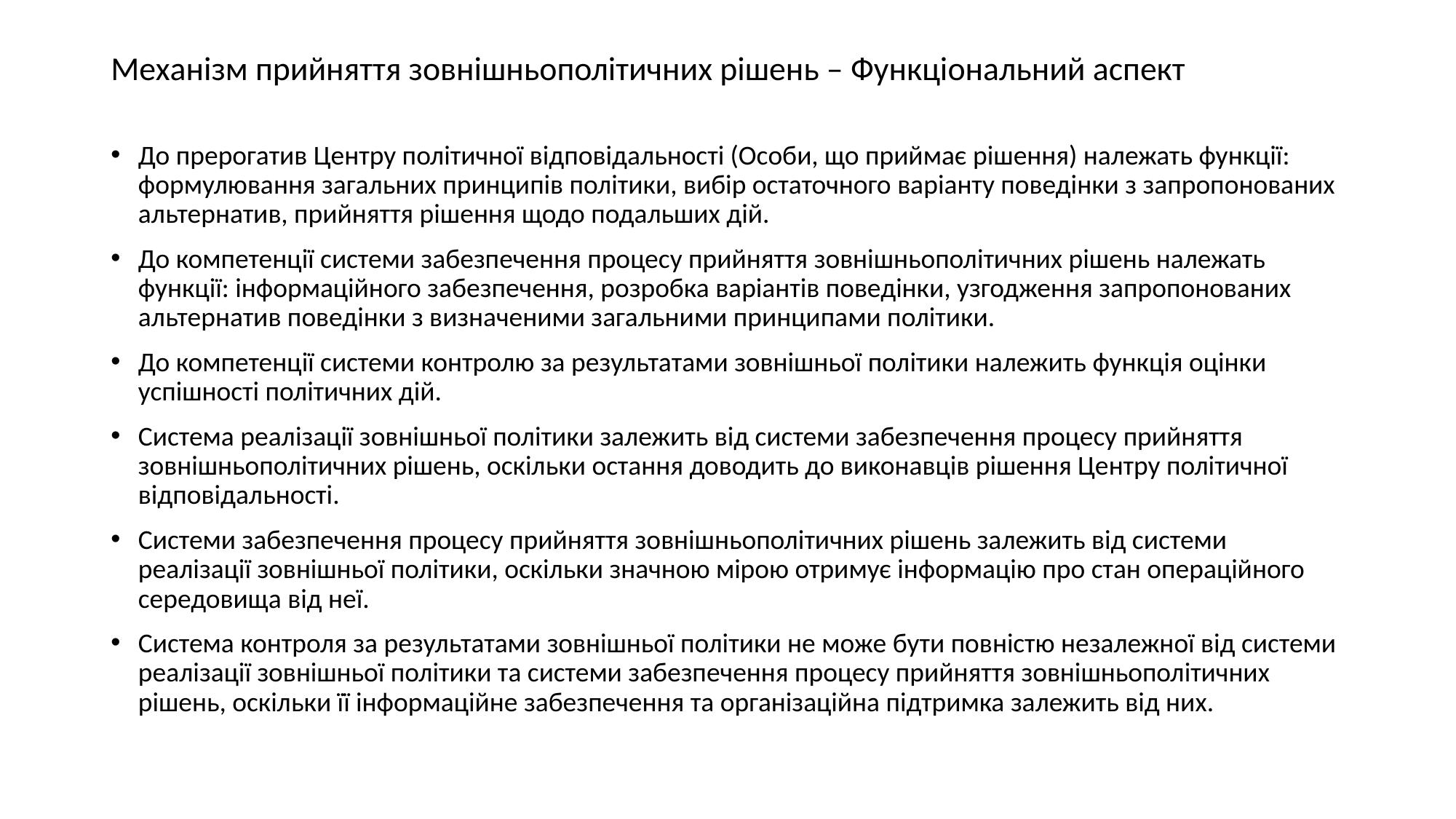

# Механізм прийняття зовнішньополітичних рішень – Функціональний аспект
До прерогатив Центру політичної відповідальності (Особи, що приймає рішення) належать функції: формулювання загальних принципів політики, вибір остаточного варіанту поведінки з запропонованих альтернатив, прийняття рішення щодо подальших дій.
До компетенції системи забезпечення процесу прийняття зовнішньополітичних рішень належать функції: інформаційного забезпечення, розробка варіантів поведінки, узгодження запропонованих альтернатив поведінки з визначеними загальними принципами політики.
До компетенції системи контролю за результатами зовнішньої політики належить функція оцінки успішності політичних дій.
Система реалізації зовнішньої політики залежить від системи забезпечення процесу прийняття зовнішньополітичних рішень, оскільки остання доводить до виконавців рішення Центру політичної відповідальності.
Системи забезпечення процесу прийняття зовнішньополітичних рішень залежить від системи реалізації зовнішньої політики, оскільки значною мірою отримує інформацію про стан операційного середовища від неї.
Система контроля за результатами зовнішньої політики не може бути повністю незалежної від системи реалізації зовнішньої політики та системи забезпечення процесу прийняття зовнішньополітичних рішень, оскільки її інформаційне забезпечення та організаційна підтримка залежить від них.